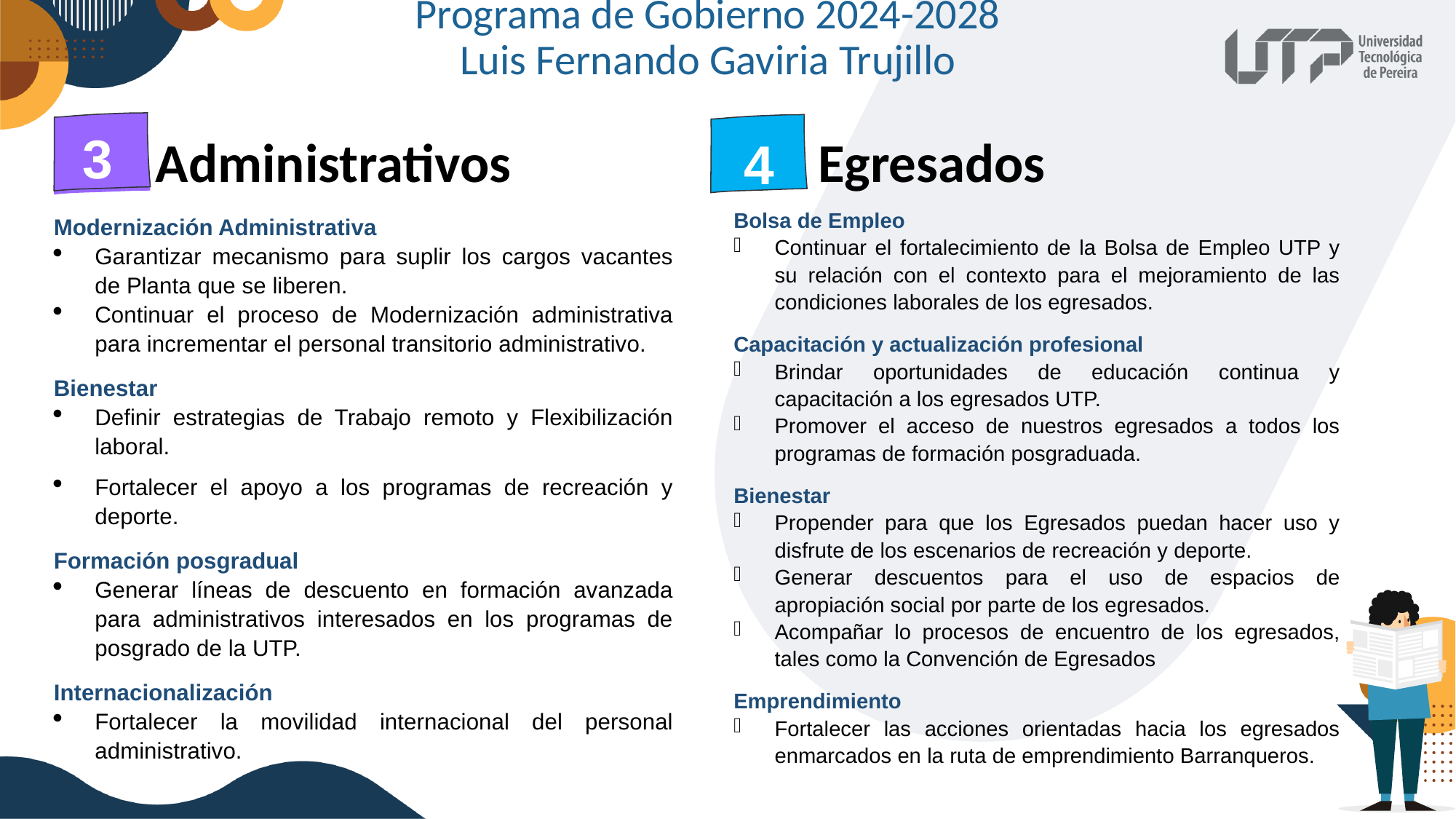

# Programa de Gobierno 2024-2028 Luis Fernando Gaviria Trujillo

Egresados
Administrativos
3
4

Bolsa de Empleo
Continuar el fortalecimiento de la Bolsa de Empleo UTP y su relación con el contexto para el mejoramiento de las condiciones laborales de los egresados.
Capacitación y actualización profesional
Brindar oportunidades de educación continua y capacitación a los egresados UTP.
Promover el acceso de nuestros egresados a todos los programas de formación posgraduada.
Bienestar
Propender para que los Egresados puedan hacer uso y disfrute de los escenarios de recreación y deporte.
Generar descuentos para el uso de espacios de apropiación social por parte de los egresados.
Acompañar lo procesos de encuentro de los egresados, tales como la Convención de Egresados
Emprendimiento
Fortalecer las acciones orientadas hacia los egresados enmarcados en la ruta de emprendimiento Barranqueros.

Modernización Administrativa
Garantizar mecanismo para suplir los cargos vacantes de Planta que se liberen.
Continuar el proceso de Modernización administrativa para incrementar el personal transitorio administrativo.
Bienestar
Definir estrategias de Trabajo remoto y Flexibilización laboral.
Fortalecer el apoyo a los programas de recreación y deporte.
Formación posgradual
Generar líneas de descuento en formación avanzada para administrativos interesados en los programas de posgrado de la UTP.
Internacionalización
Fortalecer la movilidad internacional del personal administrativo.